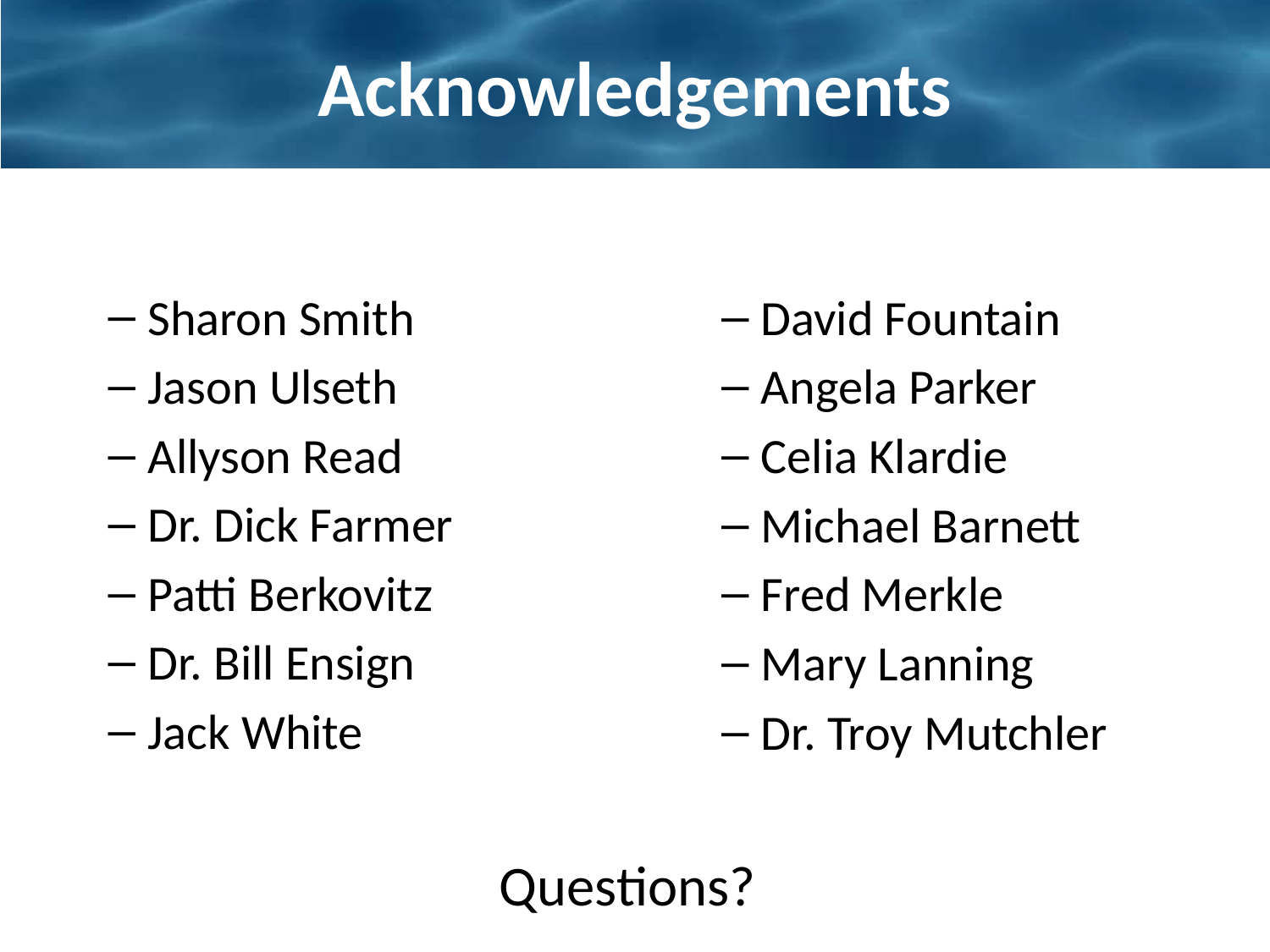

# Acknowledgements

Sharon Smith
Jason Ulseth
Allyson Read
Dr. Dick Farmer
Patti Berkovitz
Dr. Bill Ensign
Jack White
David Fountain
Angela Parker
Celia Klardie
Michael Barnett
Fred Merkle
Mary Lanning
Dr. Troy Mutchler

Questions?